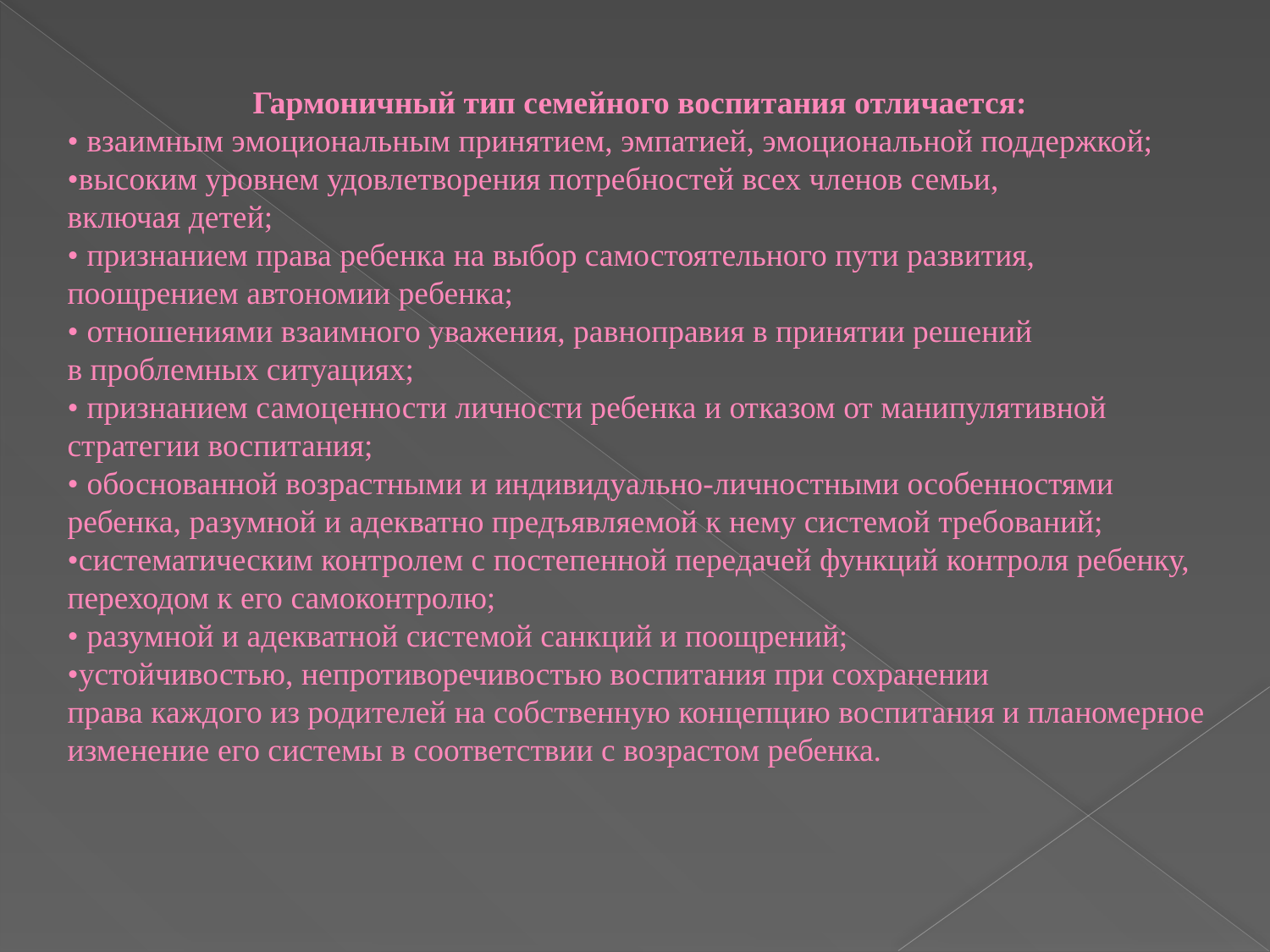

Гармоничный тип семейного воспитания отличается:
• взаимным эмоциональным принятием, эмпатией, эмоциональной поддержкой;
•высоким уровнем удовлетворения потребностей всех членов семьи,
включая детей;
• признанием права ребенка на выбор самостоятельного пути развития,
поощрением автономии ребенка;
• отношениями взаимного уважения, равноправия в принятии решений
в проблемных ситуациях;
• признанием самоценности личности ребенка и отказом от манипулятивной стратегии воспитания;
• обоснованной возрастными и индивидуально-личностными особенностями ребенка, разумной и адекватно предъявляемой к нему системой требований;
•систематическим контролем с постепенной передачей функций контроля ребенку, переходом к его самоконтролю;
• разумной и адекватной системой санкций и поощрений;
•устойчивостью, непротиворечивостью воспитания при сохранении
права каждого из родителей на собственную концепцию воспитания и планомерное изменение его системы в соответствии с возрастом ребенка.